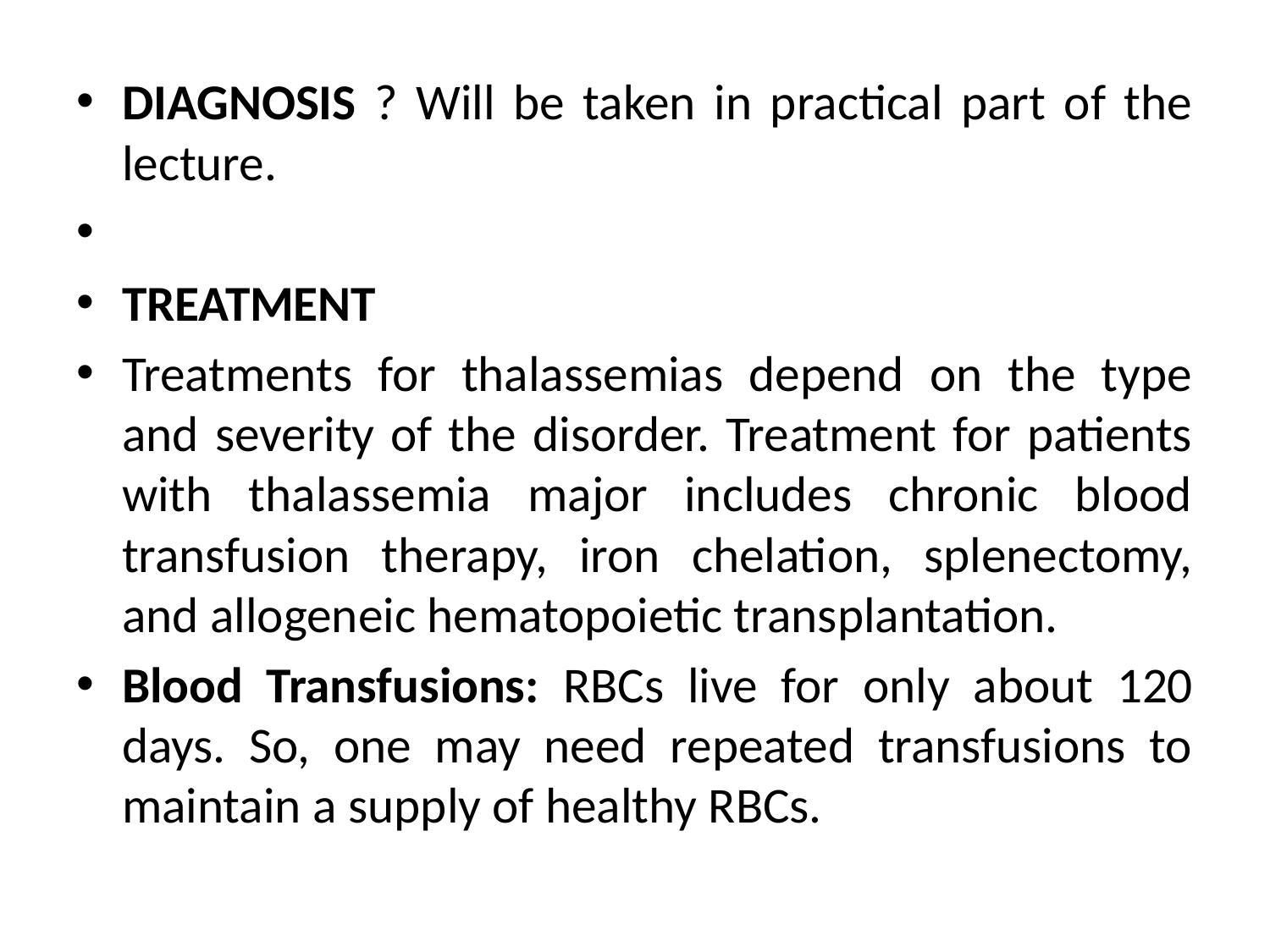

#
DIAGNOSIS ? Will be taken in practical part of the lecture.

TREATMENT
Treatments for thalassemias depend on the type and severity of the disorder. Treatment for patients with thalassemia major includes chronic blood transfusion therapy, iron chelation, splenectomy, and allogeneic hematopoietic transplantation.
Blood Transfusions: RBCs live for only about 120 days. So, one may need repeated transfusions to maintain a supply of healthy RBCs.